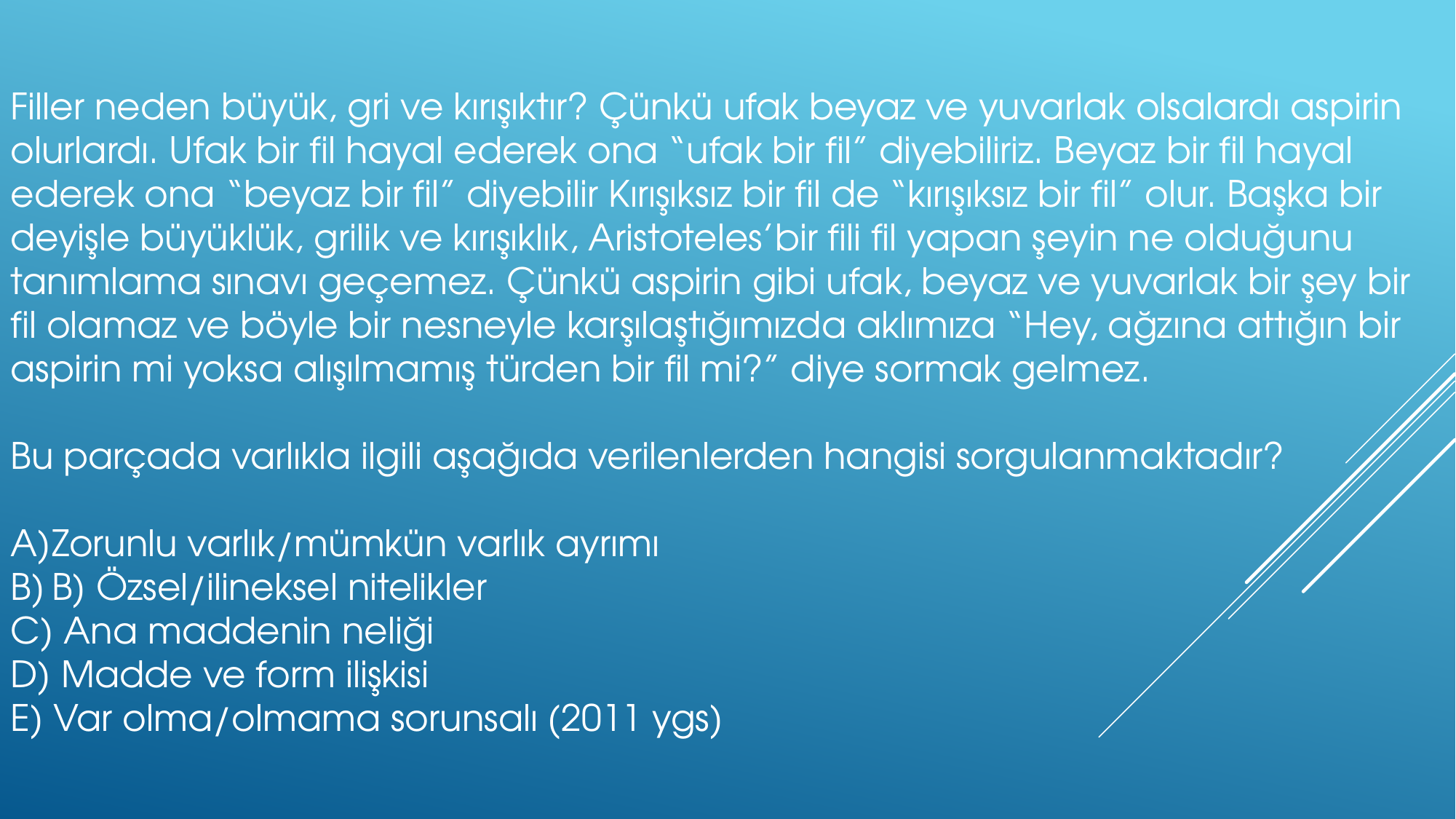

Filler neden büyük, gri ve kırışıktır? Çünkü ufak beyaz ve yuvarlak olsalardı aspirin olurlardı. Ufak bir fil hayal ederek ona “ufak bir fil” diyebiliriz. Beyaz bir fil hayal ederek ona “beyaz bir fil” diyebilir Kırışıksız bir fil de “kırışıksız bir fil” olur. Başka bir deyişle büyüklük, grilik ve kırışıklık, Aristoteles’bir fili fil yapan şeyin ne olduğunu tanımlama sınavı geçemez. Çünkü aspirin gibi ufak, beyaz ve yuvarlak bir şey bir fil olamaz ve böyle bir nesneyle karşılaştığımızda aklımıza “Hey, ağzına attığın bir aspirin mi yoksa alışılmamış türden bir fil mi?” diye sormak gelmez.

Bu parçada varlıkla ilgili aşağıda verilenlerden hangisi sorgulanmaktadır?

Zorunlu varlık/mümkün varlık ayrımı
B) Özsel/ilineksel nitelikler
C) Ana maddenin neliği
D) Madde ve form ilişkisi
E) Var olma/olmama sorunsalı (2011 ygs)